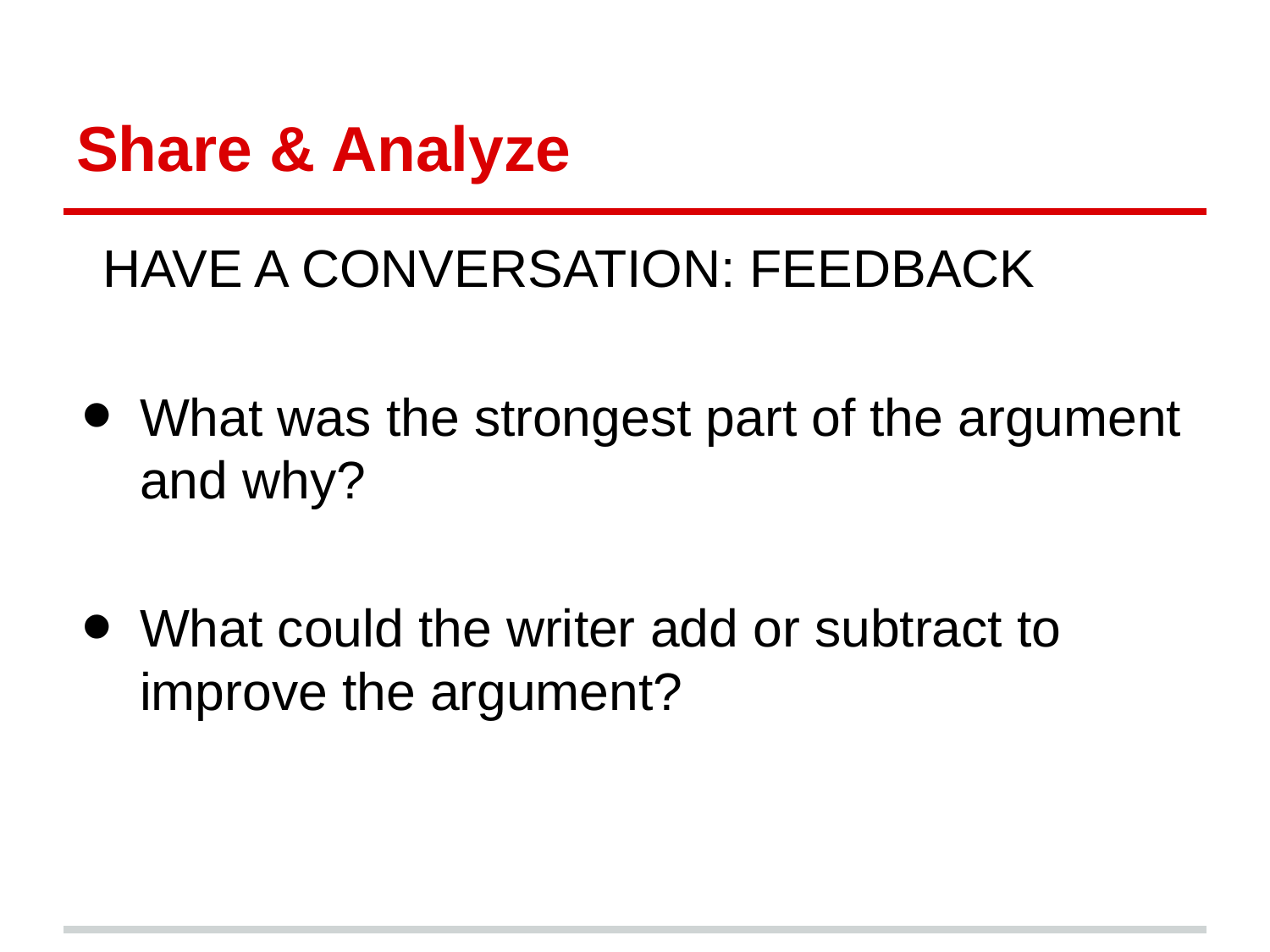

# Share & Analyze
HAVE A CONVERSATION: FEEDBACK

What was the strongest part of the argument and why?

What could the writer add or subtract to improve the argument?